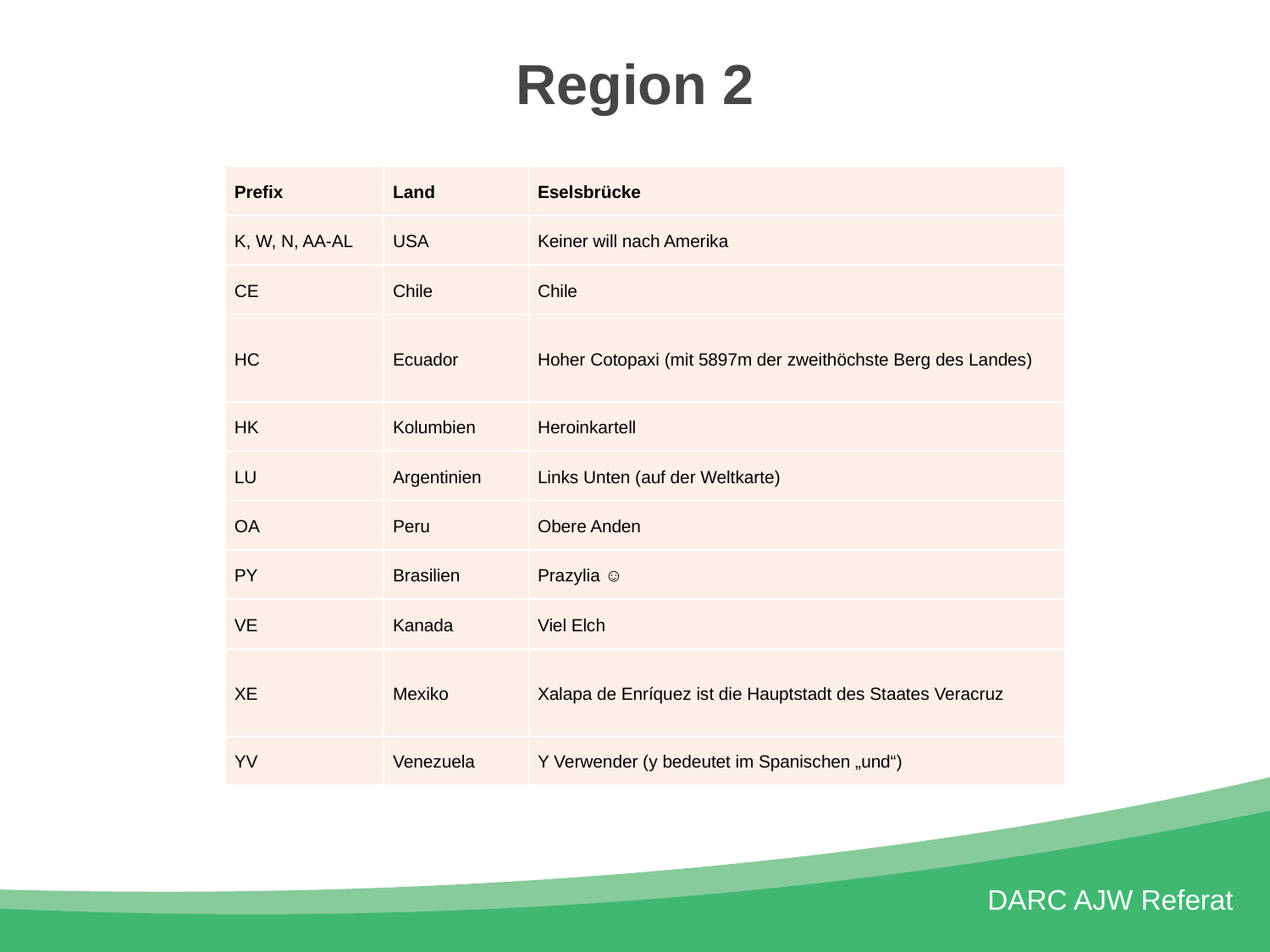

# Region 2
| Prefix | Land | Eselsbrücke |
| --- | --- | --- |
| K, W, N, AA-AL | USA | Keiner will nach Amerika |
| CE | Chile | Chile |
| HC | Ecuador | Hoher Cotopaxi (mit 5897m der zweithöchste Berg des Landes) |
| HK | Kolumbien | Heroinkartell |
| LU | Argentinien | Links Unten (auf der Weltkarte) |
| OA | Peru | Obere Anden |
| PY | Brasilien | Prazylia ☺ |
| VE | Kanada | Viel Elch |
| XE | Mexiko | Xalapa de Enríquez ist die Hauptstadt des Staates Veracruz |
| YV | Venezuela | Y Verwender (y bedeutet im Spanischen „und“) |